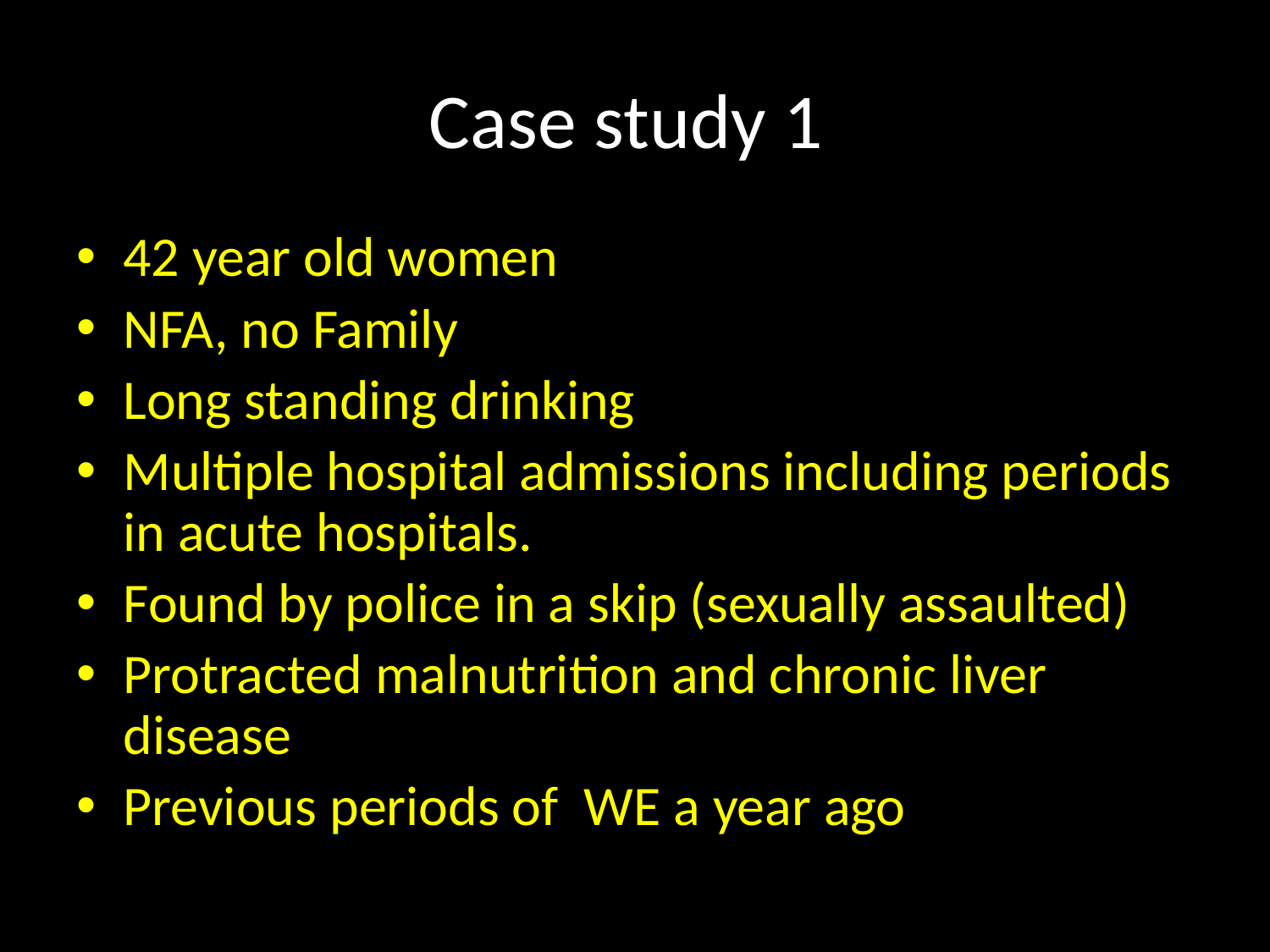

Case study 1
42 year old women
NFA, no Family
Long standing drinking
Multiple hospital admissions including periods in acute hospitals.
Found by police in a skip (sexually assaulted)
Protracted malnutrition and chronic liver disease
Previous periods of  WE a year ago